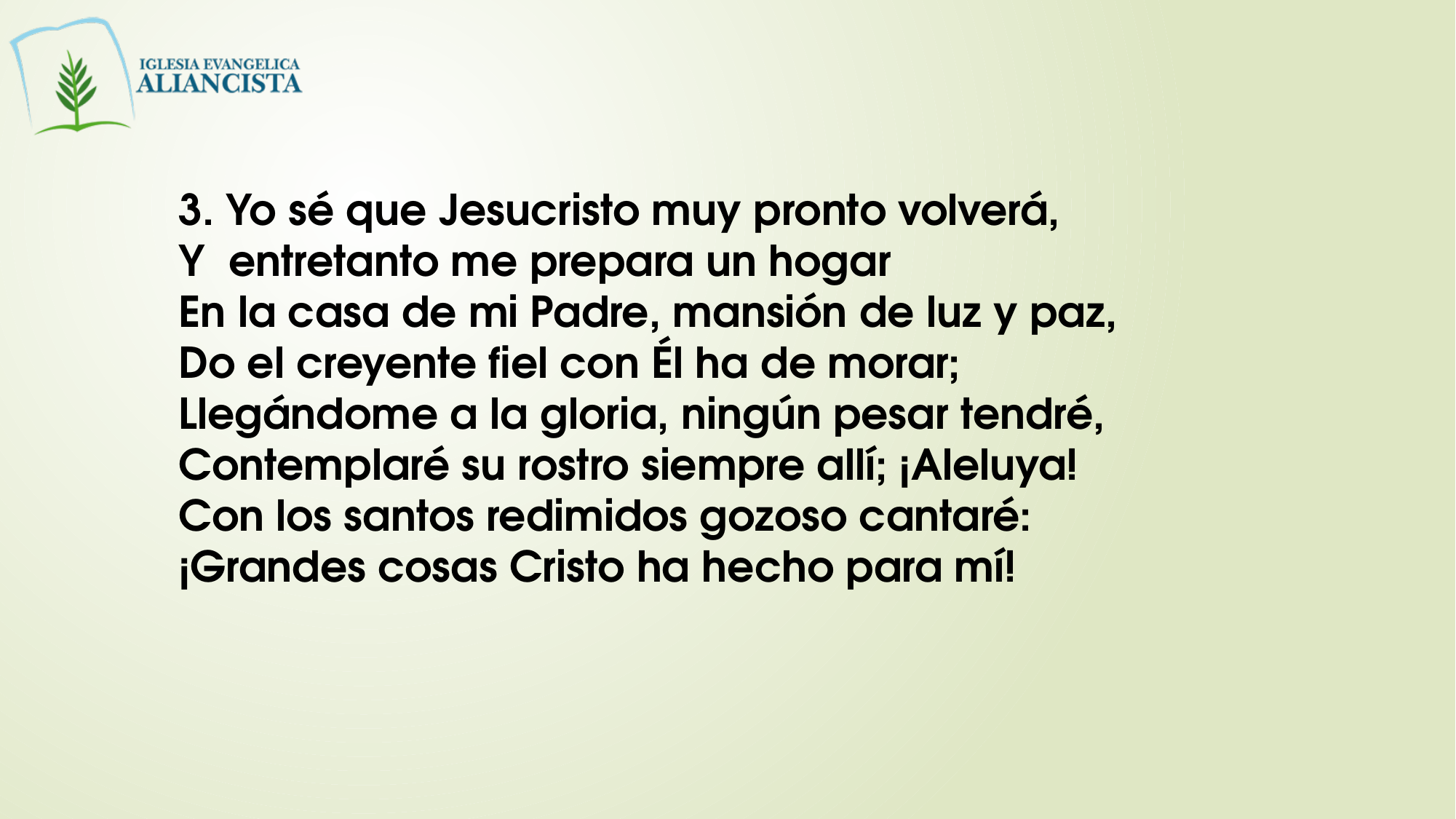

3. Yo sé que Jesucristo muy pronto volverá,
Y  entretanto me prepara un hogar
En la casa de mi Padre, mansión de luz y paz,
Do el creyente fiel con Él ha de morar;
Llegándome a la gloria, ningún pesar tendré,
Contemplaré su rostro siempre allí; ¡Aleluya!
Con los santos redimidos gozoso cantaré:
¡Grandes cosas Cristo ha hecho para mí!